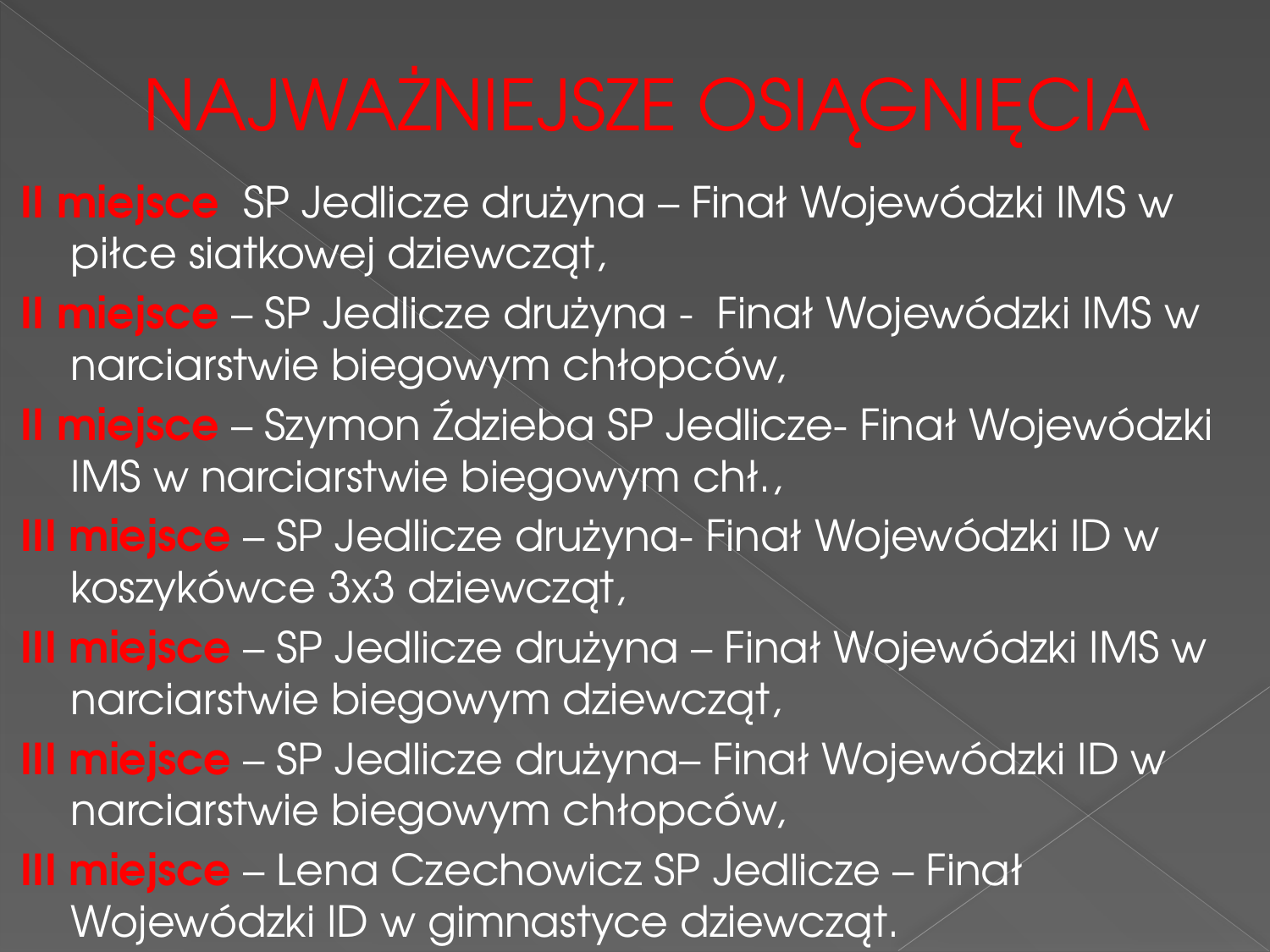

# NAJWAŻNIEJSZE OSIĄGNIĘCIA
II miejsce  SP Jedlicze drużyna – Finał Wojewódzki IMS w piłce siatkowej dziewcząt,
II miejsce – SP Jedlicze drużyna -  Finał Wojewódzki IMS w narciarstwie biegowym chłopców,
II miejsce – Szymon Ździeba SP Jedlicze- Finał Wojewódzki IMS w narciarstwie biegowym chł.,
III miejsce – SP Jedlicze drużyna- Finał Wojewódzki ID w koszykówce 3x3 dziewcząt,
III miejsce – SP Jedlicze drużyna – Finał Wojewódzki IMS w narciarstwie biegowym dziewcząt,
III miejsce – SP Jedlicze drużyna– Finał Wojewódzki ID w narciarstwie biegowym chłopców,
III miejsce – Lena Czechowicz SP Jedlicze – Finał Wojewódzki ID w gimnastyce dziewcząt.